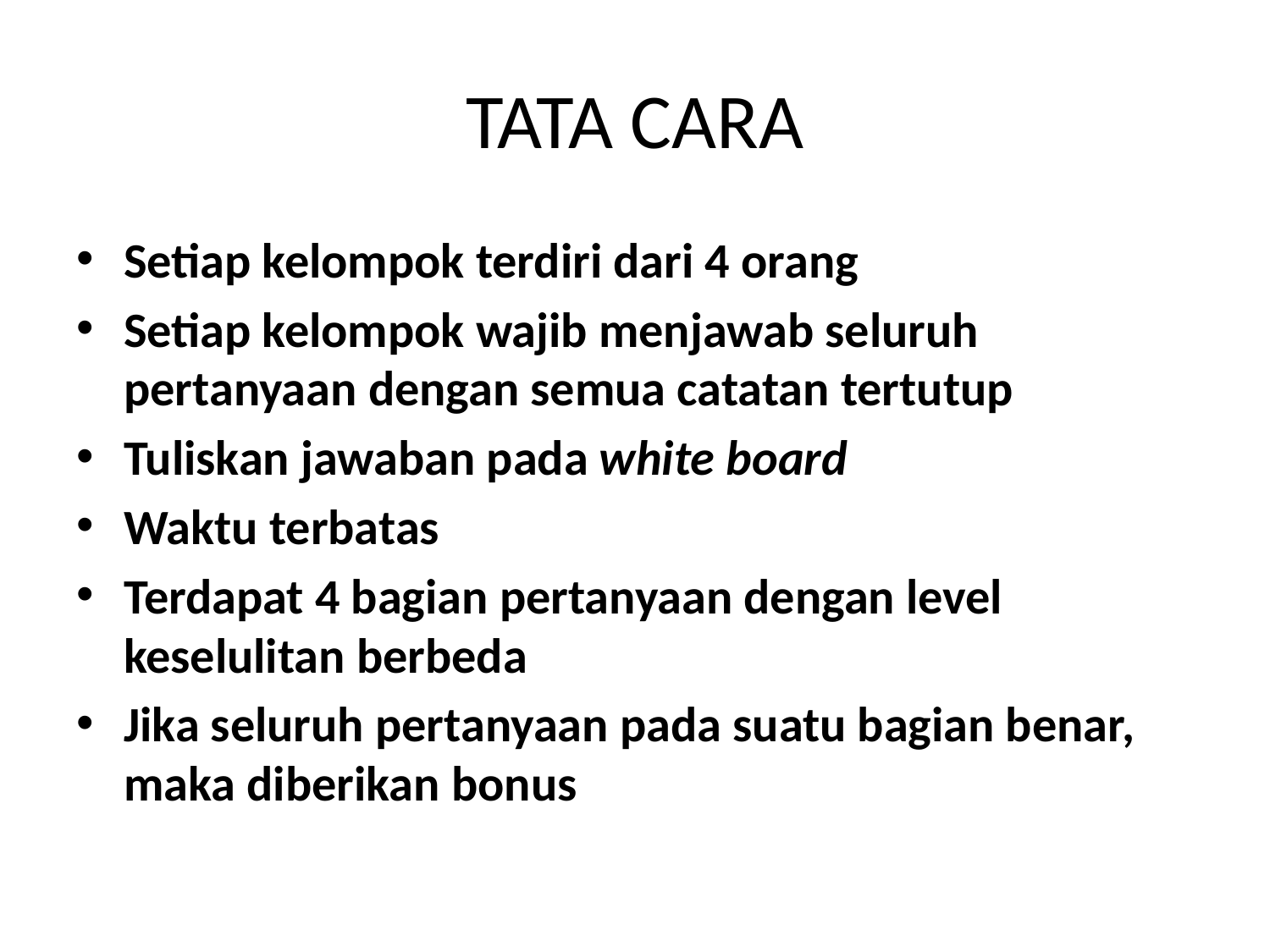

# TATA CARA
Setiap kelompok terdiri dari 4 orang
Setiap kelompok wajib menjawab seluruh pertanyaan dengan semua catatan tertutup
Tuliskan jawaban pada white board
Waktu terbatas
Terdapat 4 bagian pertanyaan dengan level keselulitan berbeda
Jika seluruh pertanyaan pada suatu bagian benar, maka diberikan bonus